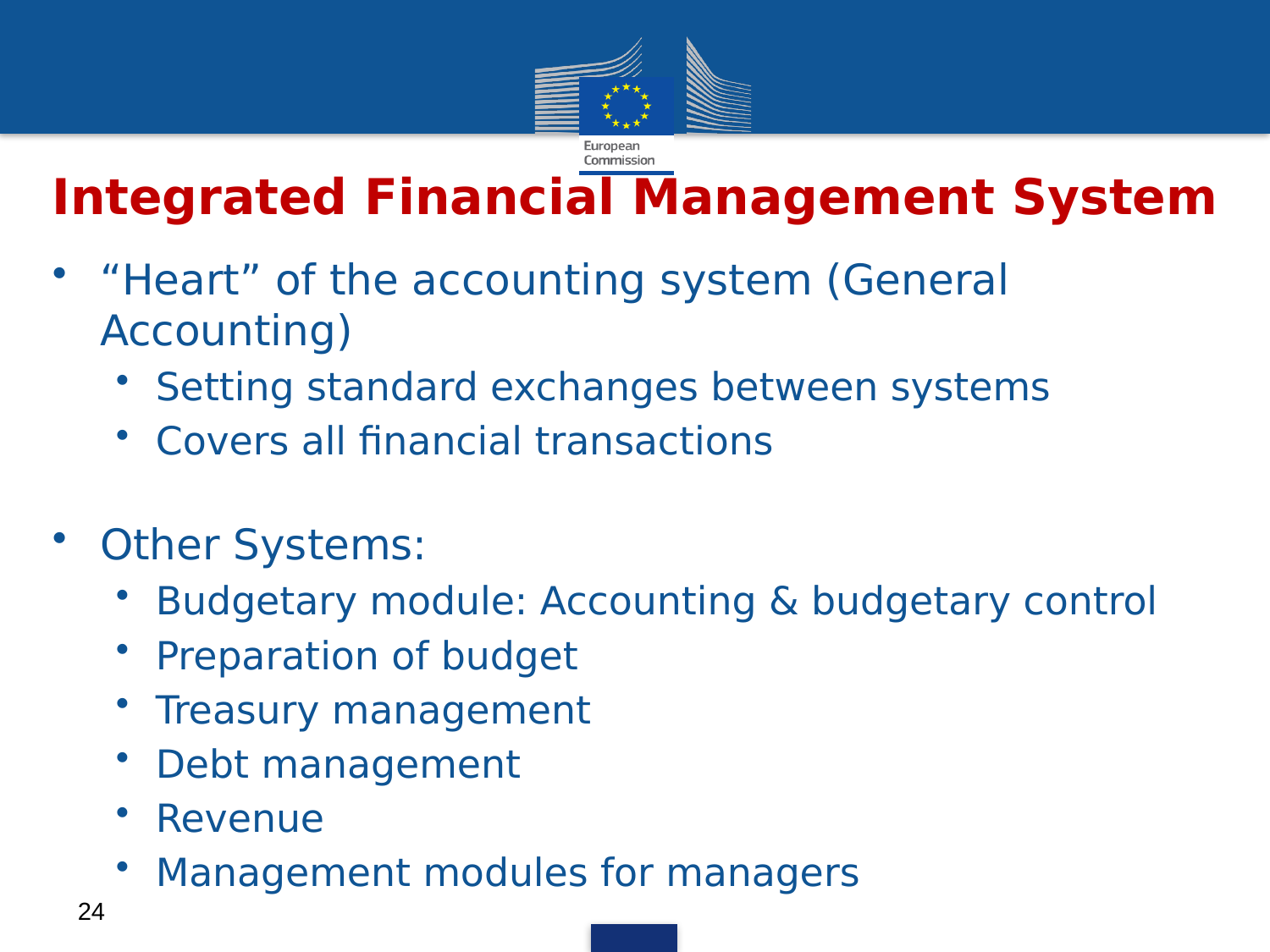

# Integrated Financial Management System
“Heart” of the accounting system (General Accounting)
Setting standard exchanges between systems
Covers all financial transactions

Other Systems:
Budgetary module: Accounting & budgetary control
Preparation of budget
Treasury management
Debt management
Revenue
Management modules for managers
24